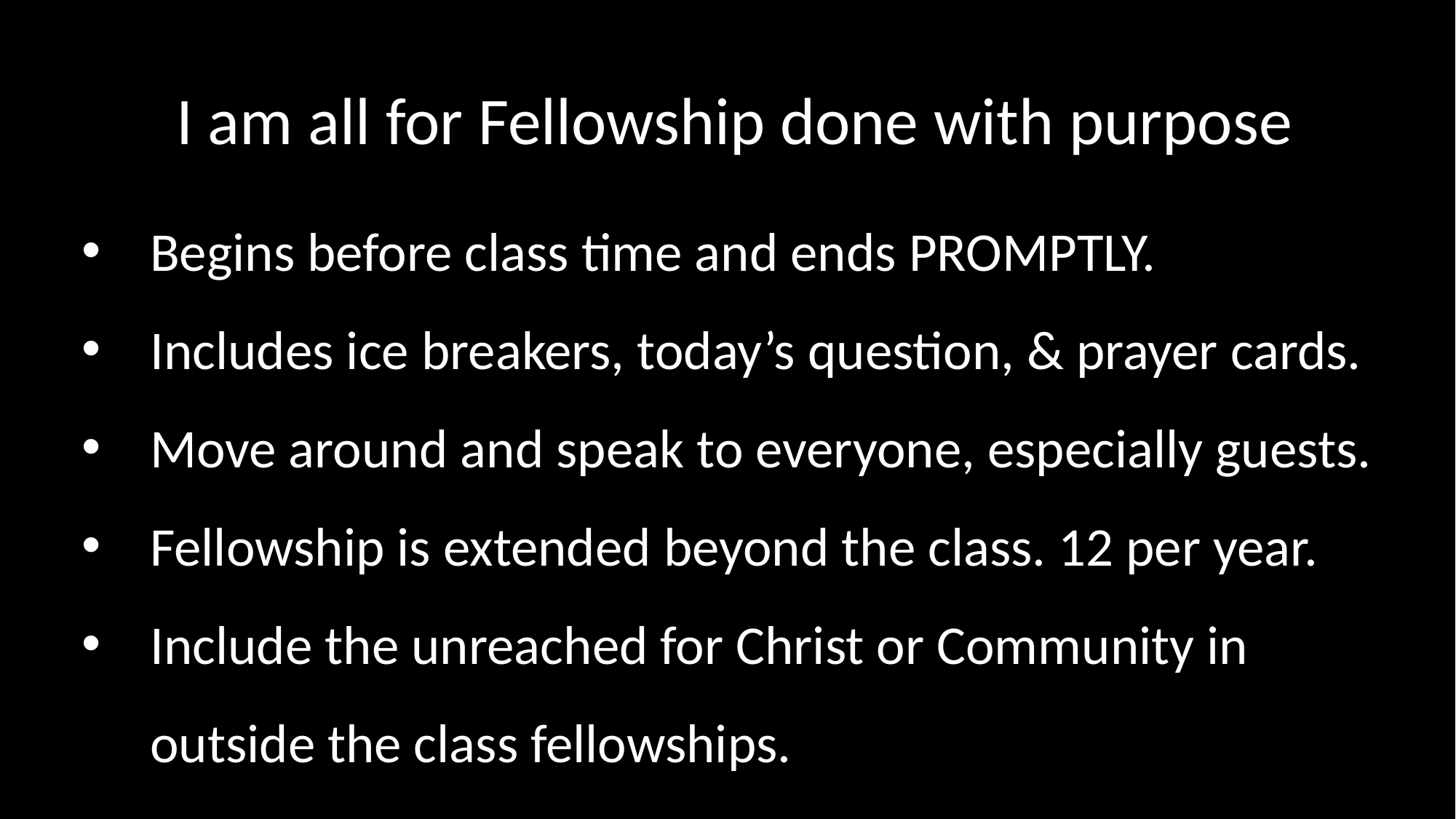

# I am all for Fellowship done with purpose
Begins before class time and ends PROMPTLY.
Includes ice breakers, today’s question, & prayer cards.
Move around and speak to everyone, especially guests.
Fellowship is extended beyond the class. 12 per year.
Include the unreached for Christ or Community in outside the class fellowships.